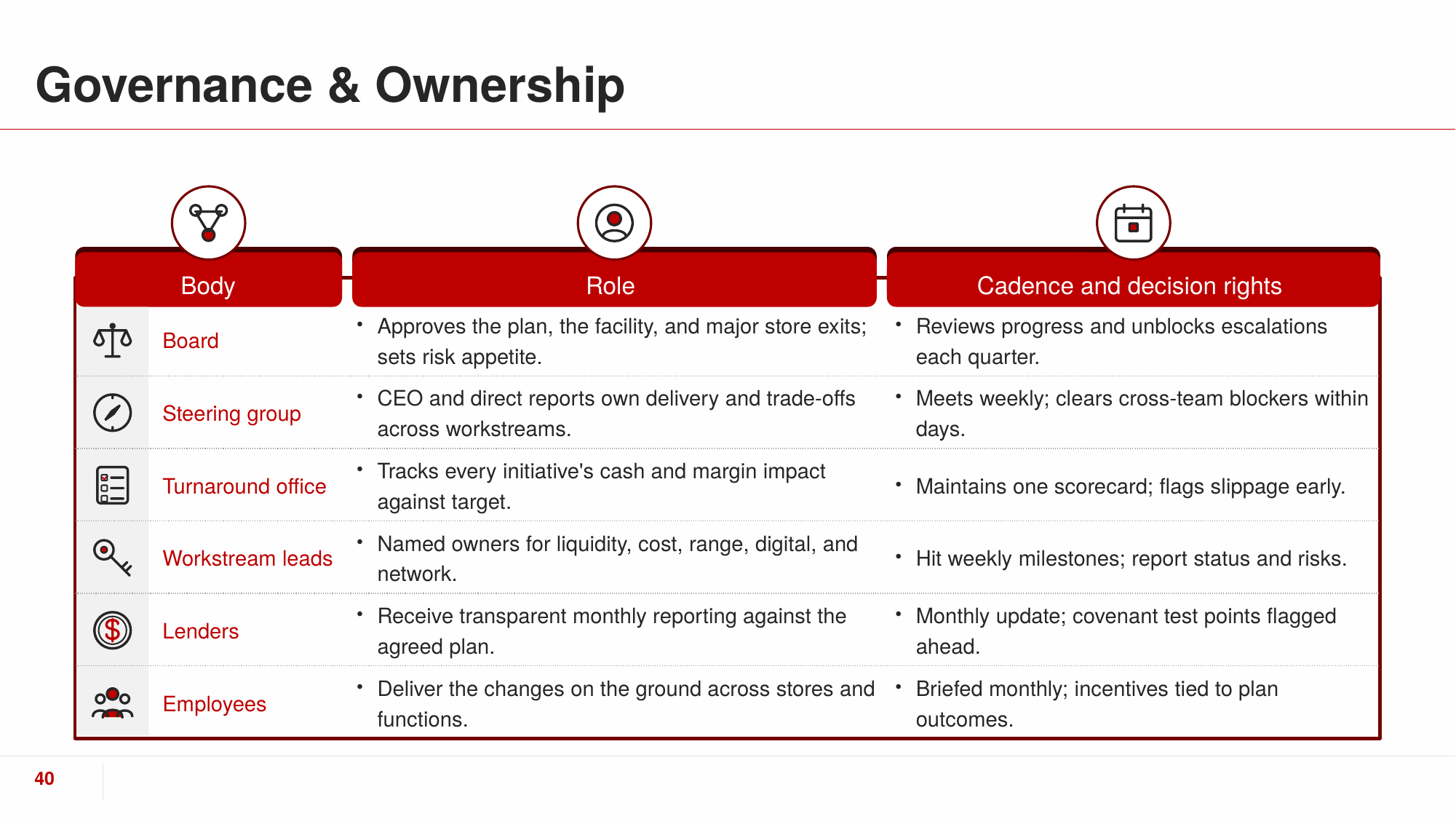

# Governance & Ownership

| Body | Role | Cadence and decision rights |
| --- | --- | --- |
| Board | Approves the plan, the facility, and major store exits; sets risk appetite. | Reviews progress and unblocks escalations each quarter. |
| Steering group | CEO and direct reports own delivery and trade-offs across workstreams. | Meets weekly; clears cross-team blockers within days. |
| Turnaround office | Tracks every initiative's cash and margin impact against target. | Maintains one scorecard; flags slippage early. |
| Workstream leads | Named owners for liquidity, cost, range, digital, and network. | Hit weekly milestones; report status and risks. |
| Lenders | Receive transparent monthly reporting against the agreed plan. | Monthly update; covenant test points flagged ahead. |
| Employees | Deliver the changes on the ground across stores and functions. | Briefed monthly; incentives tied to plan outcomes. |

40